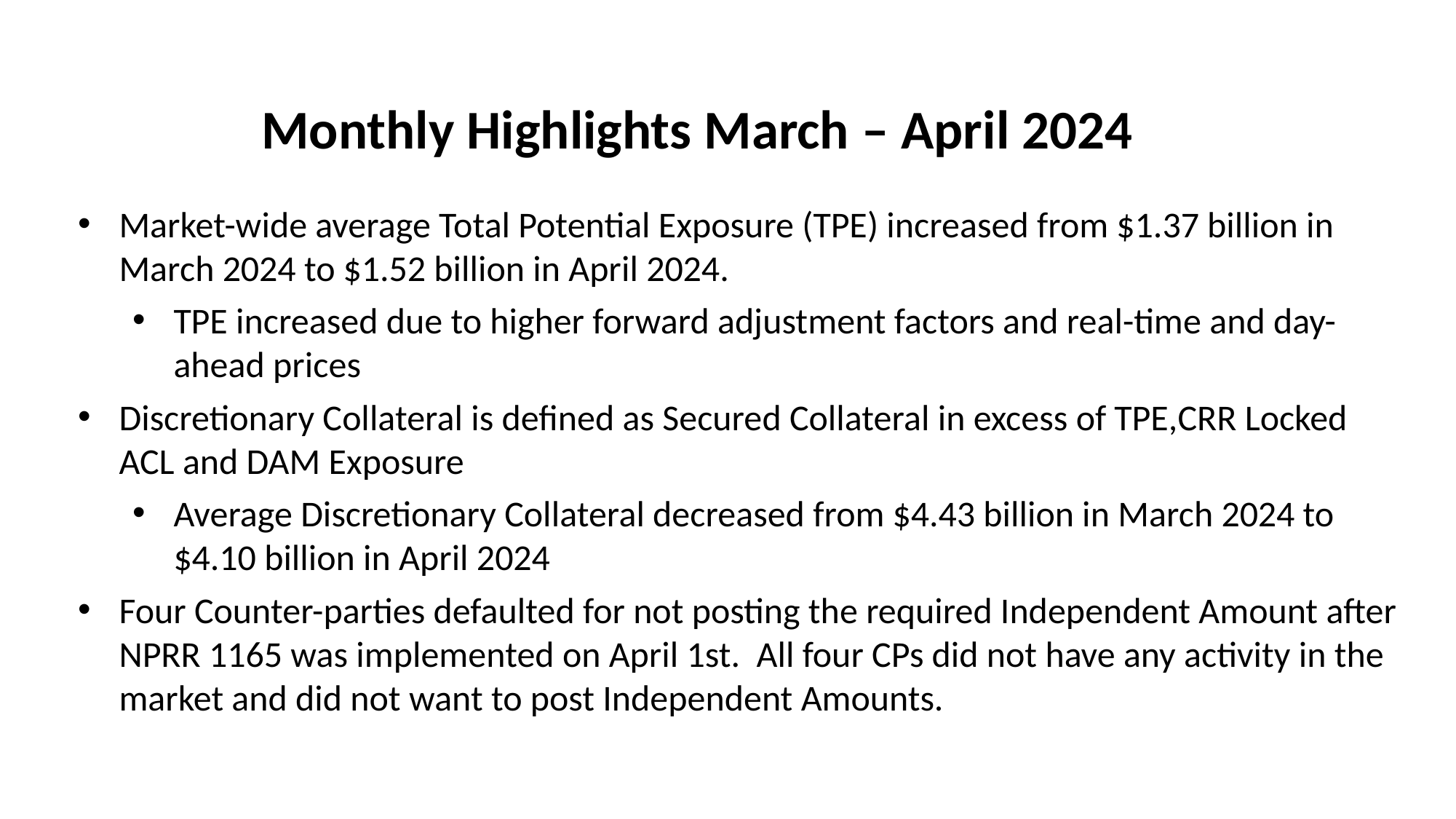

# Monthly Highlights March – April 2024
Market-wide average Total Potential Exposure (TPE) increased from $1.37 billion in March 2024 to $1.52 billion in April 2024.
TPE increased due to higher forward adjustment factors and real-time and day-ahead prices
Discretionary Collateral is defined as Secured Collateral in excess of TPE,CRR Locked ACL and DAM Exposure
Average Discretionary Collateral decreased from $4.43 billion in March 2024 to $4.10 billion in April 2024
Four Counter-parties defaulted for not posting the required Independent Amount after NPRR 1165 was implemented on April 1st.  All four CPs did not have any activity in the market and did not want to post Independent Amounts.